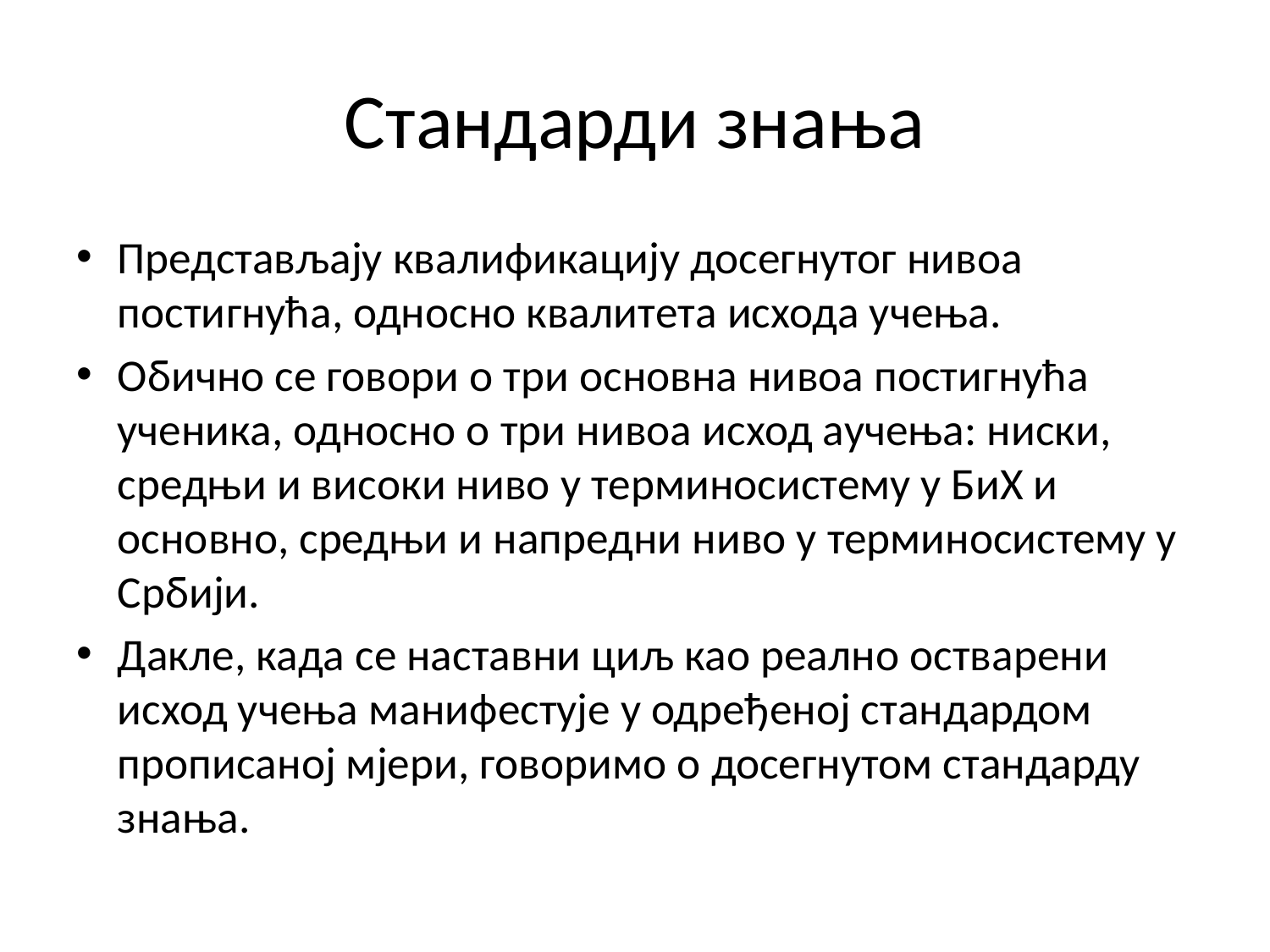

# Стандарди знања
Представљају квалификацију досегнутог нивоа постигнућа, односно квалитета исхода учења.
Обично се говори о три основна нивоа постигнућа ученика, односно о три нивоа исход аучења: ниски, средњи и високи ниво у терминосистему у БиХ и основно, средњи и напредни ниво у терминосистему у Србији.
Дакле, када се наставни циљ као реално остварени исход учења манифестује у одређеној стандардом прописаној мјери, говоримо о досегнутом стандарду знања.